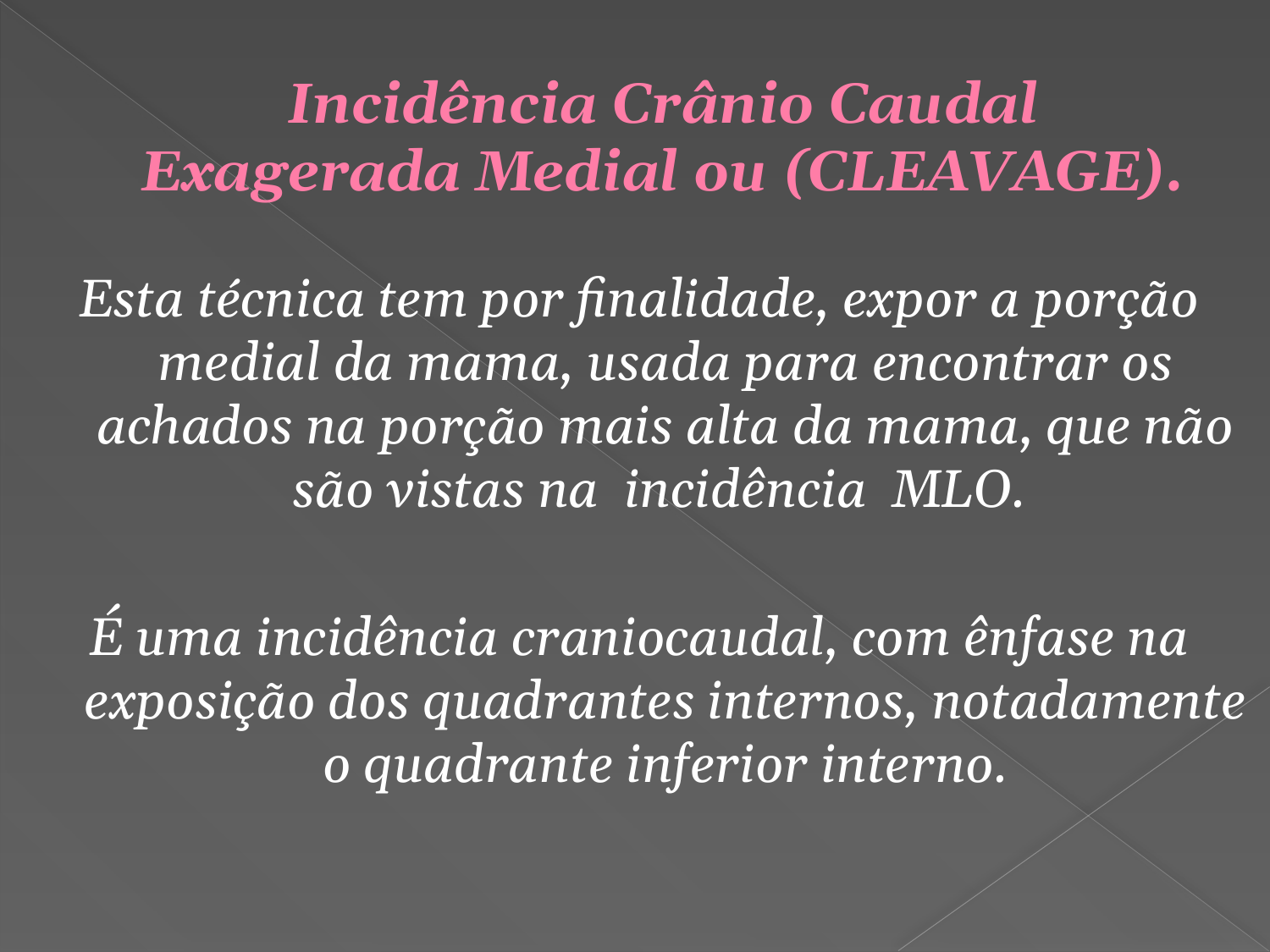

# Incidência Crânio Caudal Exagerada Medial ou (CLEAVAGE).
Esta técnica tem por finalidade, expor a porção medial da mama, usada para encontrar os achados na porção mais alta da mama, que não são vistas na  incidência  MLO.

É uma incidência craniocaudal, com ênfase na exposição dos quadrantes internos, notadamente o quadrante inferior interno.